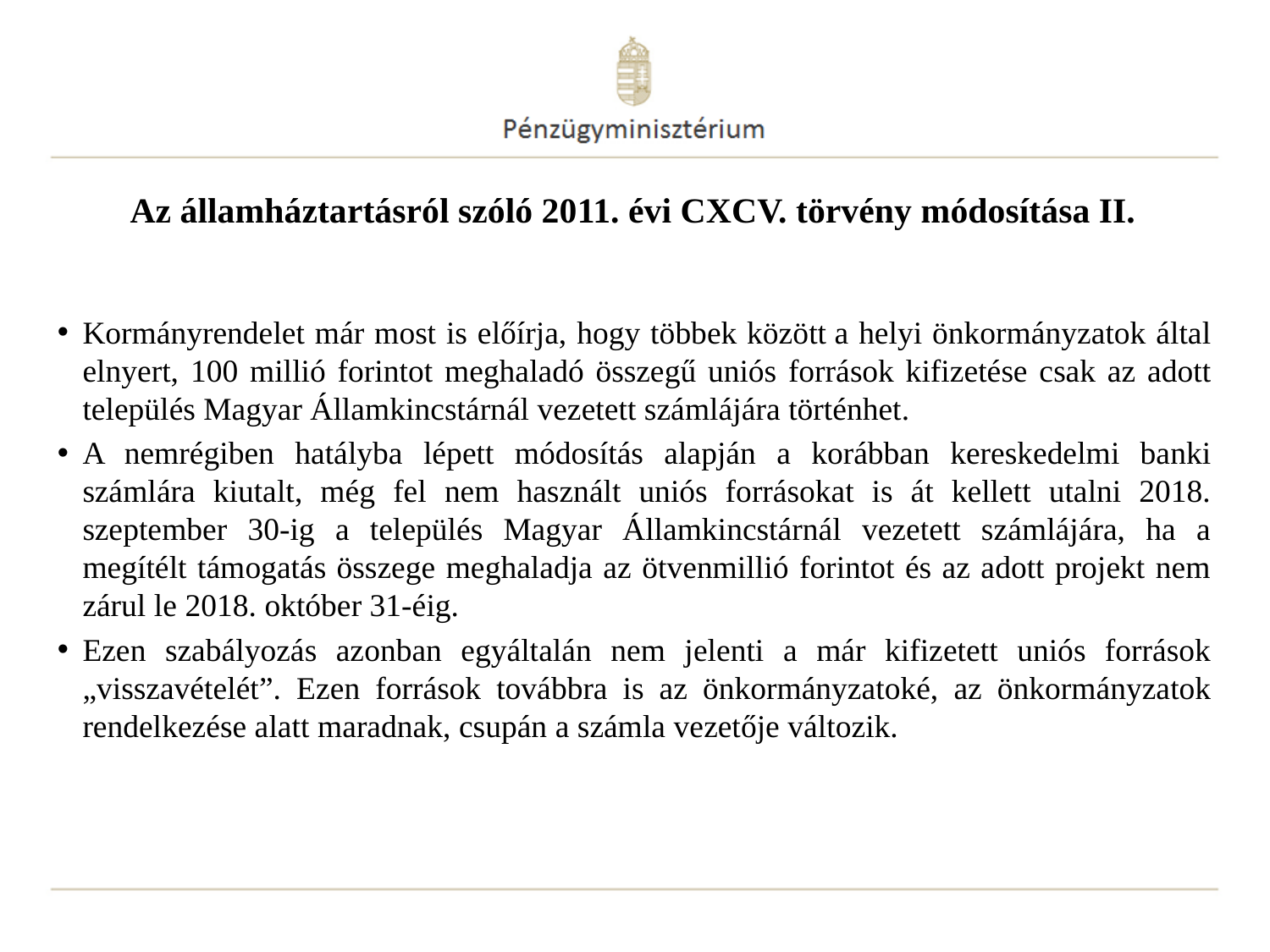

Az államháztartásról szóló 2011. évi CXCV. törvény módosítása II.
Kormányrendelet már most is előírja, hogy többek között a helyi önkormányzatok által elnyert, 100 millió forintot meghaladó összegű uniós források kifizetése csak az adott település Magyar Államkincstárnál vezetett számlájára történhet.
A nemrégiben hatályba lépett módosítás alapján a korábban kereskedelmi banki számlára kiutalt, még fel nem használt uniós forrásokat is át kellett utalni 2018. szeptember 30-ig a település Magyar Államkincstárnál vezetett számlájára, ha a megítélt támogatás összege meghaladja az ötvenmillió forintot és az adott projekt nem zárul le 2018. október 31-éig.
Ezen szabályozás azonban egyáltalán nem jelenti a már kifizetett uniós források „visszavételét”. Ezen források továbbra is az önkormányzatoké, az önkormányzatok rendelkezése alatt maradnak, csupán a számla vezetője változik.